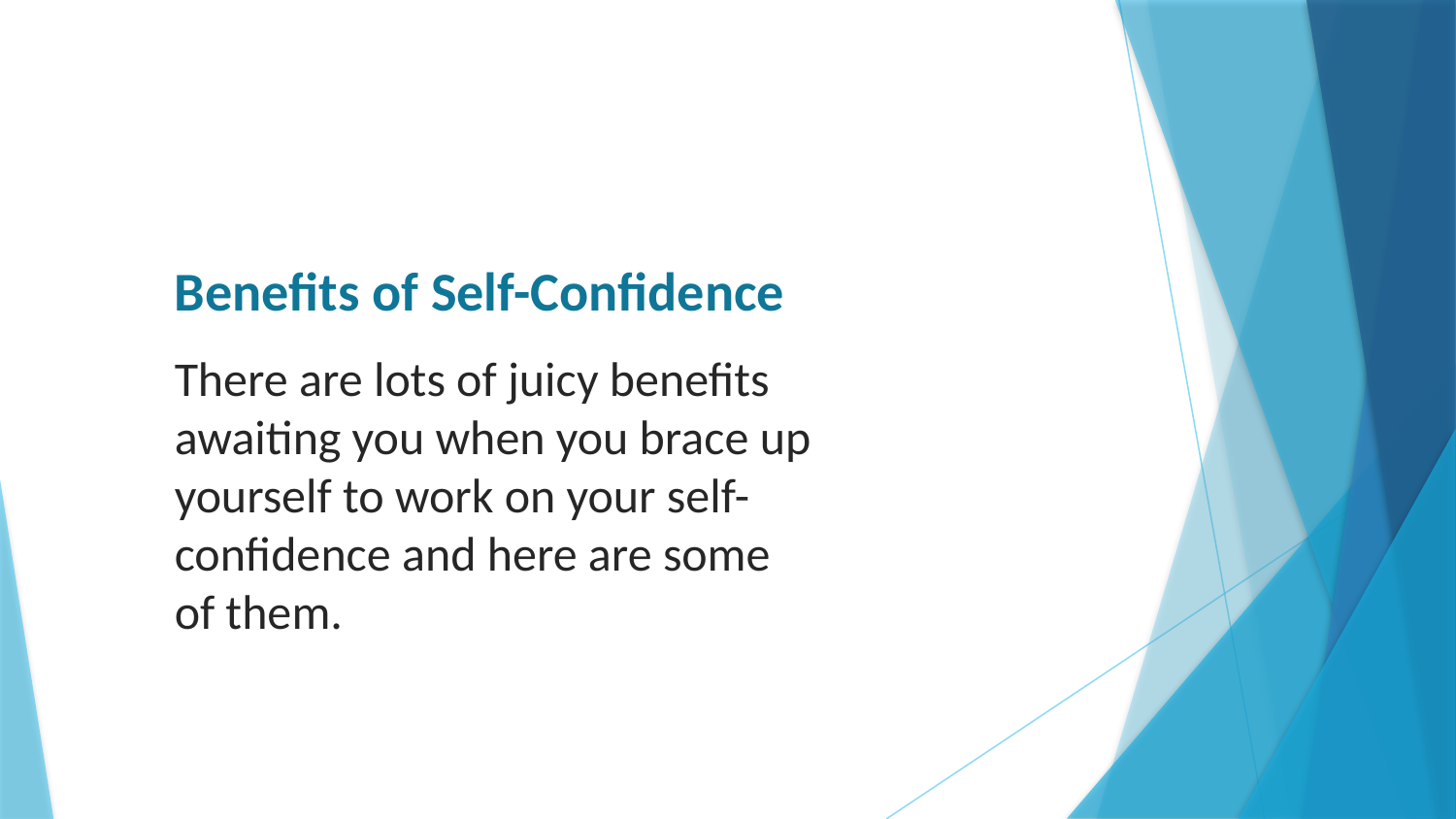

# Benefits of Self-Confidence
There are lots of juicy benefits awaiting you when you brace up yourself to work on your self-confidence and here are some of them.